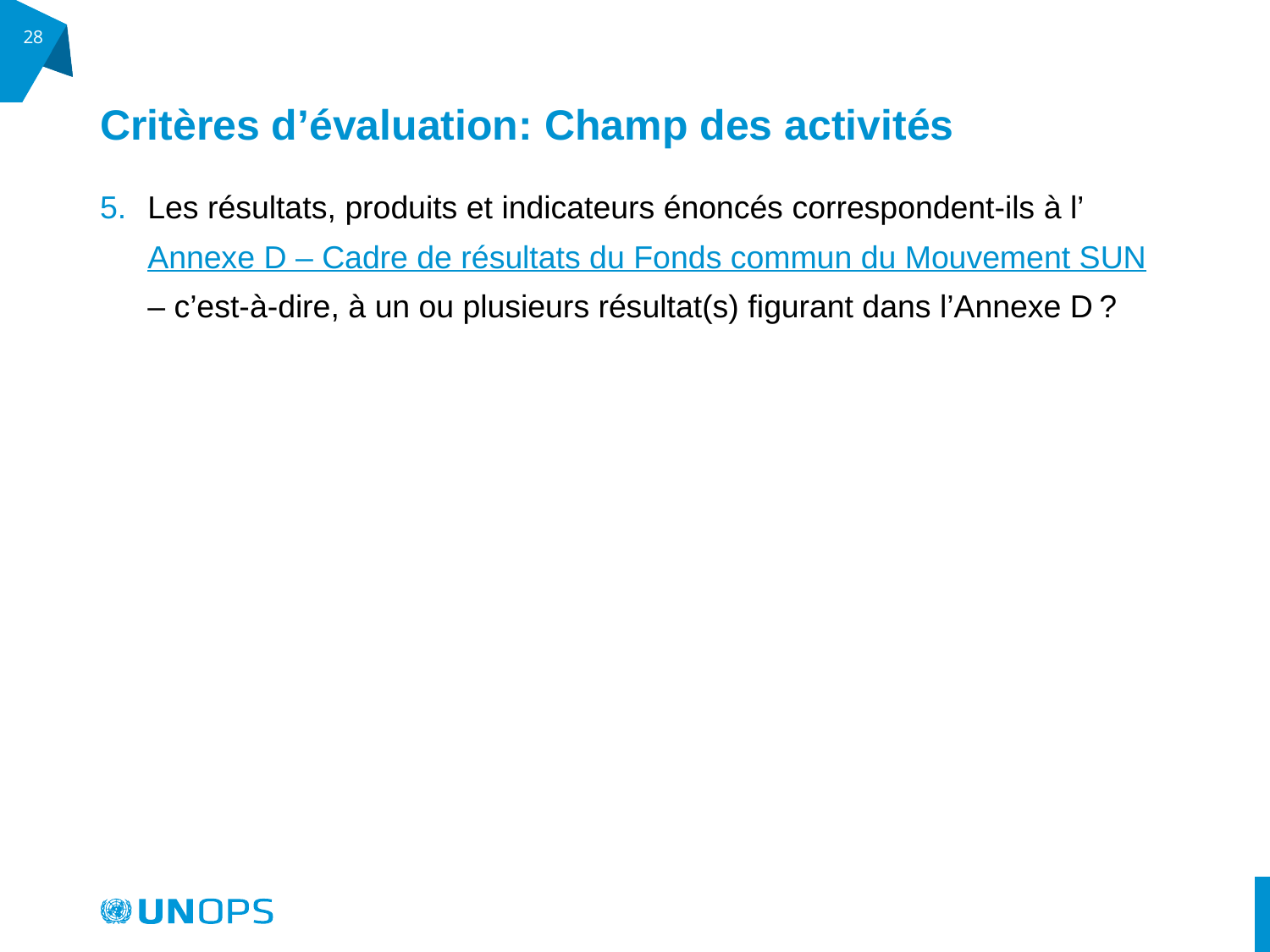

28
# Critères d’évaluation: Champ des activités
Les résultats, produits et indicateurs énoncés correspondent-ils à l’Annexe D – Cadre de résultats du Fonds commun du Mouvement SUN – c’est-à-dire, à un ou plusieurs résultat(s) figurant dans l’Annexe D ?